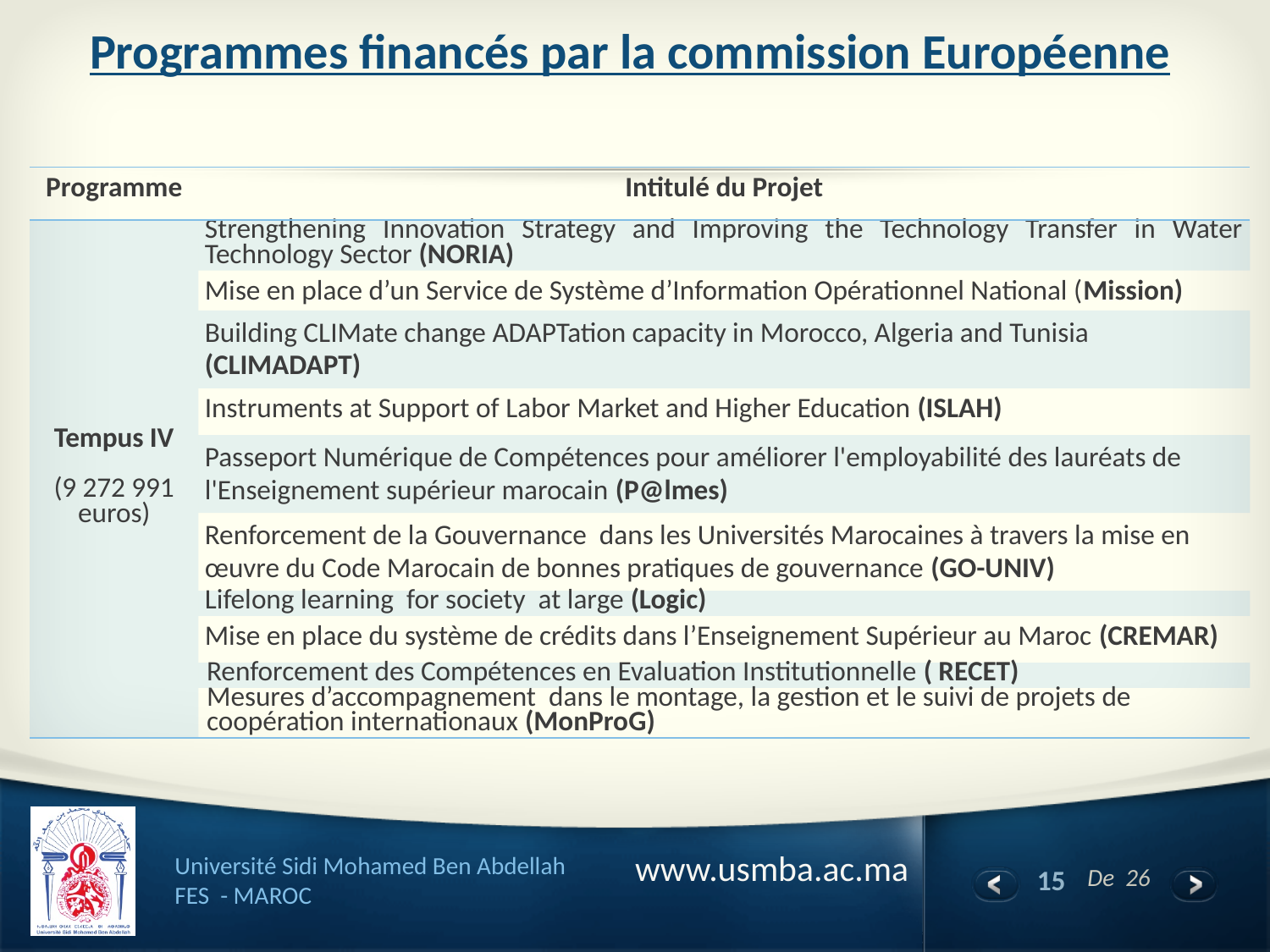

# Programmes financés par la commission Européenne
| Programme | Intitulé du Projet |
| --- | --- |
| Tempus IV (9 272 991 euros) | Strengthening Innovation Strategy and Improving the Technology Transfer in Water Technology Sector (NORIA) |
|  | Mise en place d’un Service de Système d’Information Opérationnel National (Mission) |
|  | Building CLIMate change ADAPTation capacity in Morocco, Algeria and Tunisia (CLIMADAPT) |
|  | Instruments at Support of Labor Market and Higher Education (ISLAH) |
|  | Passeport Numérique de Compétences pour améliorer l'employabilité des lauréats de l'Enseignement supérieur marocain (P@lmes) |
|  | Renforcement de la Gouvernance dans les Universités Marocaines à travers la mise en œuvre du Code Marocain de bonnes pratiques de gouvernance (GO-UNIV) |
|  | Lifelong learning for society at large (Logic) |
|  | Mise en place du système de crédits dans l’Enseignement Supérieur au Maroc (CREMAR) |
|  | Renforcement des Compétences en Evaluation Institutionnelle ( RECET) |
|  | Mesures d’accompagnement dans le montage, la gestion et le suivi de projets de coopération internationaux (MonProG) |